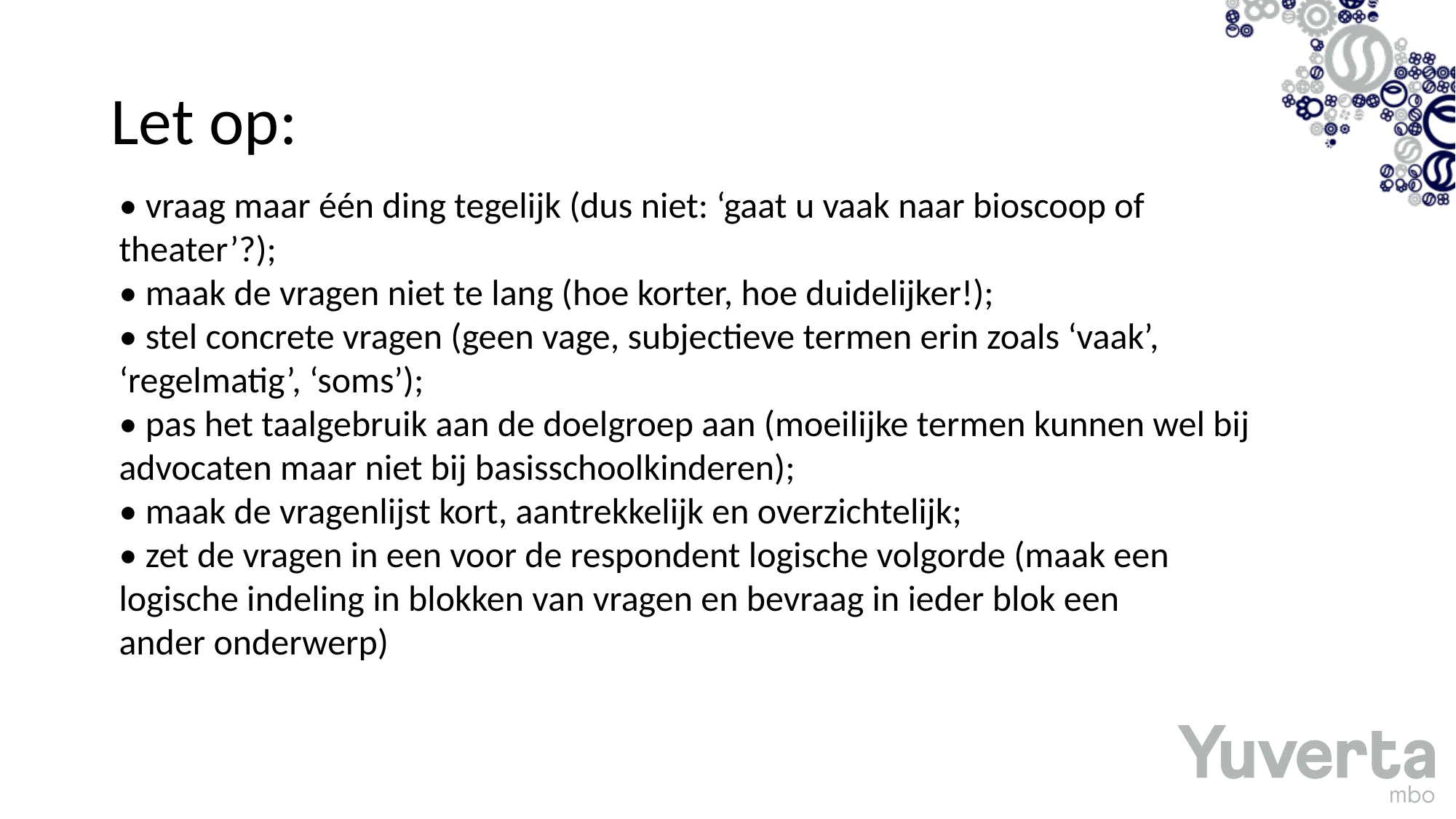

# Let op:
• vraag maar één ding tegelijk (dus niet: ‘gaat u vaak naar bioscoop of theater’?);
• maak de vragen niet te lang (hoe korter, hoe duidelijker!);
• stel concrete vragen (geen vage, subjectieve termen erin zoals ‘vaak’, ‘regelmatig’, ‘soms’);
• pas het taalgebruik aan de doelgroep aan (moeilijke termen kunnen wel bij advocaten maar niet bij basisschoolkinderen);
• maak de vragenlijst kort, aantrekkelijk en overzichtelijk;
• zet de vragen in een voor de respondent logische volgorde (maak een
logische indeling in blokken van vragen en bevraag in ieder blok een
ander onderwerp)